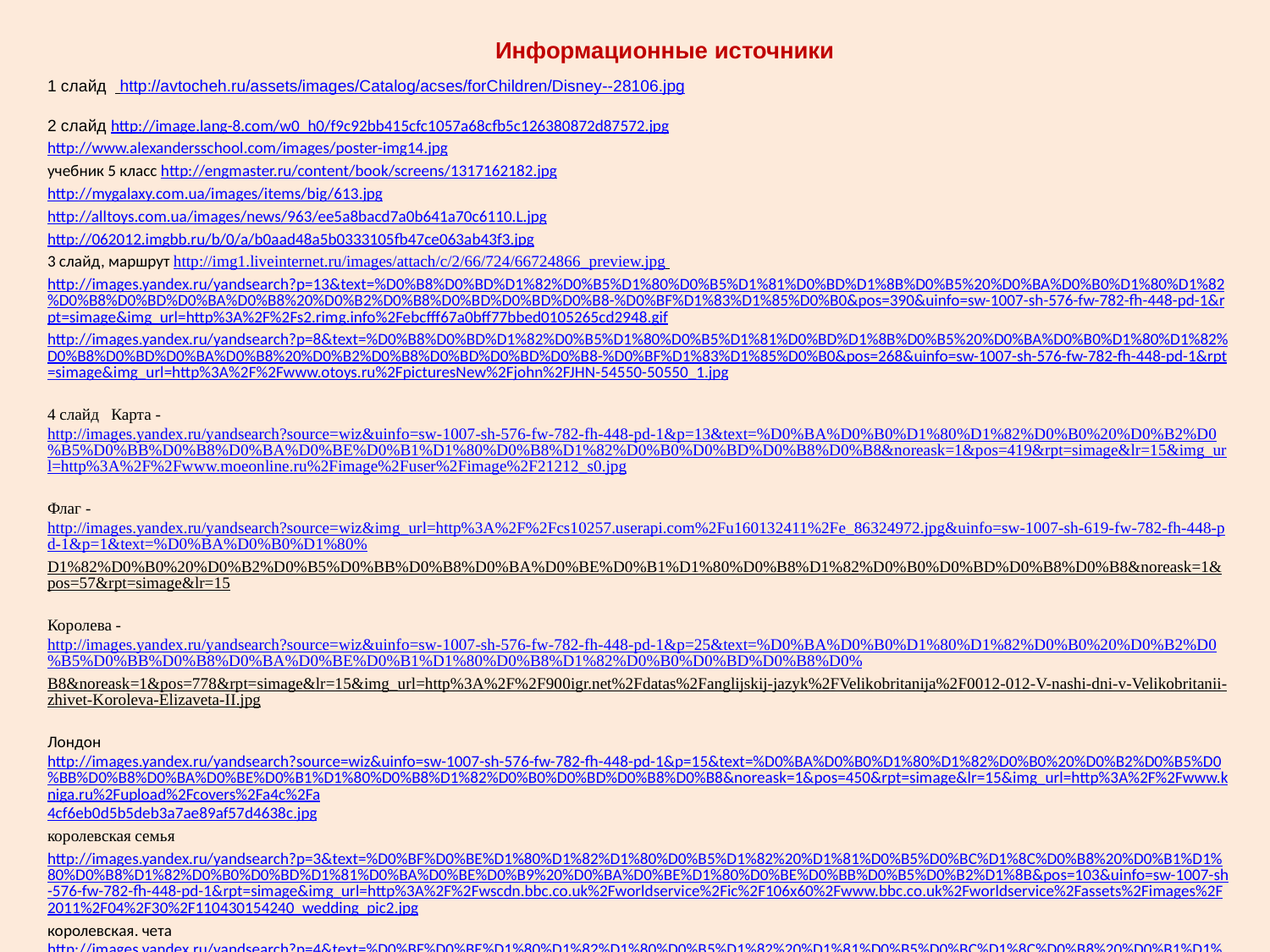

# Информационные источники
1 слайд   http://avtocheh.ru/assets/images/Catalog/acses/forChildren/Disney--28106.jpg

2 слайд http://image.lang-8.com/w0_h0/f9c92bb415cfc1057a68cfb5c126380872d87572.jpg
http://www.alexandersschool.com/images/poster-img14.jpg
учебник 5 класс http://engmaster.ru/content/book/screens/1317162182.jpg
http://mygalaxy.com.ua/images/items/big/613.jpg
http://alltoys.com.ua/images/news/963/ee5a8bacd7a0b641a70c6110.L.jpg
http://062012.imgbb.ru/b/0/a/b0aad48a5b0333105fb47ce063ab43f3.jpg
3 слайд, маршрут http://img1.liveinternet.ru/images/attach/c/2/66/724/66724866_preview.jpg
http://images.yandex.ru/yandsearch?p=13&text=%D0%B8%D0%BD%D1%82%D0%B5%D1%80%D0%B5%D1%81%D0%BD%D1%8B%D0%B5%20%D0%BA%D0%B0%D1%80%D1%82%D0%B8%D0%BD%D0%BA%D0%B8%20%D0%B2%D0%B8%D0%BD%D0%BD%D0%B8-%D0%BF%D1%83%D1%85%D0%B0&pos=390&uinfo=sw-1007-sh-576-fw-782-fh-448-pd-1&rpt=simage&img_url=http%3A%2F%2Fs2.rimg.info%2Febcfff67a0bff77bbed0105265cd2948.gif
http://images.yandex.ru/yandsearch?p=8&text=%D0%B8%D0%BD%D1%82%D0%B5%D1%80%D0%B5%D1%81%D0%BD%D1%8B%D0%B5%20%D0%BA%D0%B0%D1%80%D1%82%D0%B8%D0%BD%D0%BA%D0%B8%20%D0%B2%D0%B8%D0%BD%D0%BD%D0%B8-%D0%BF%D1%83%D1%85%D0%B0&pos=268&uinfo=sw-1007-sh-576-fw-782-fh-448-pd-1&rpt=simage&img_url=http%3A%2F%2Fwww.otoys.ru%2FpicturesNew%2Fjohn%2FJHN-54550-50550_1.jpg
4 слайд   Карта - http://images.yandex.ru/yandsearch?source=wiz&uinfo=sw-1007-sh-576-fw-782-fh-448-pd-1&p=13&text=%D0%BA%D0%B0%D1%80%D1%82%D0%B0%20%D0%B2%D0%B5%D0%BB%D0%B8%D0%BA%D0%BE%D0%B1%D1%80%D0%B8%D1%82%D0%B0%D0%BD%D0%B8%D0%B8&noreask=1&pos=419&rpt=simage&lr=15&img_url=http%3A%2F%2Fwww.moeonline.ru%2Fimage%2Fuser%2Fimage%2F21212_s0.jpg
Флаг - http://images.yandex.ru/yandsearch?source=wiz&img_url=http%3A%2F%2Fcs10257.userapi.com%2Fu160132411%2Fe_86324972.jpg&uinfo=sw-1007-sh-619-fw-782-fh-448-pd-1&p=1&text=%D0%BA%D0%B0%D1%80%
D1%82%D0%B0%20%D0%B2%D0%B5%D0%BB%D0%B8%D0%BA%D0%BE%D0%B1%D1%80%D0%B8%D1%82%D0%B0%D0%BD%D0%B8%D0%B8&noreask=1&pos=57&rpt=simage&lr=15
Королева - http://images.yandex.ru/yandsearch?source=wiz&uinfo=sw-1007-sh-576-fw-782-fh-448-pd-1&p=25&text=%D0%BA%D0%B0%D1%80%D1%82%D0%B0%20%D0%B2%D0%B5%D0%BB%D0%B8%D0%BA%D0%BE%D0%B1%D1%80%D0%B8%D1%82%D0%B0%D0%BD%D0%B8%D0%
B8&noreask=1&pos=778&rpt=simage&lr=15&img_url=http%3A%2F%2F900igr.net%2Fdatas%2Fanglijskij-jazyk%2FVelikobritanija%2F0012-012-V-nashi-dni-v-Velikobritanii-zhivet-Koroleva-Elizaveta-II.jpg
Лондон http://images.yandex.ru/yandsearch?source=wiz&uinfo=sw-1007-sh-576-fw-782-fh-448-pd-1&p=15&text=%D0%BA%D0%B0%D1%80%D1%82%D0%B0%20%D0%B2%D0%B5%D0%BB%D0%B8%D0%BA%D0%BE%D0%B1%D1%80%D0%B8%D1%82%D0%B0%D0%BD%D0%B8%D0%B8&noreask=1&pos=450&rpt=simage&lr=15&img_url=http%3A%2F%2Fwww.kniga.ru%2Fupload%2Fcovers%2Fa4c%2Fa4cf6eb0d5b5deb3a7ae89af57d4638c.jpg
королевская семья
http://images.yandex.ru/yandsearch?p=3&text=%D0%BF%D0%BE%D1%80%D1%82%D1%80%D0%B5%D1%82%20%D1%81%D0%B5%D0%BC%D1%8C%D0%B8%20%D0%B1%D1%80%D0%B8%D1%82%D0%B0%D0%BD%D1%81%D0%BA%D0%BE%D0%B9%20%D0%BA%D0%BE%D1%80%D0%BE%D0%BB%D0%B5%D0%B2%D1%8B&pos=103&uinfo=sw-1007-sh-576-fw-782-fh-448-pd-1&rpt=simage&img_url=http%3A%2F%2Fwscdn.bbc.co.uk%2Fworldservice%2Fic%2F106x60%2Fwww.bbc.co.uk%2Fworldservice%2Fassets%2Fimages%2F2011%2F04%2F30%2F110430154240_wedding_pic2.jpg
королевская. чета http://images.yandex.ru/yandsearch?p=4&text=%D0%BF%D0%BE%D1%80%D1%82%D1%80%D0%B5%D1%82%20%D1%81%D0%B5%D0%BC%D1%8C%D0%B8%20%D0%B1%D1%80%D0%B8%D1%82%D0%B0%D0%BD%D1%81%D0%BA%D0%BE%D0%B9%20%D0%BA%D0%BE%D1%80%D0%BE%D0%BB%D0%B5%D0%B2%D1%8B&pos=124&uinfo=sw-1007-sh-576-fw-782-fh-448-pd-1&rpt=simage&img_url=http%3A%2F%2Fwww.isok.ru%2Fimg%2Ffull%2F3a67f44ee1d7ec95a4dd0012001950e4.jpg
Её Величество http://images.yandex.ru/yandsearch?p=8&text=%D0%BF%D0%BE%D1%80%D1%82%D1%80%D0%B5%D1%82%20%D1%81%D0%B5%D0%BC%D1%8C%D0%B8%20%D0%B1%D1%80%D0%B8%D1%82%D0%B0%D0%BD%D1%81%D0%BA%D0%BE%D0%B9%20%D0%BA%D0%BE%D1%80%D0%BE%D0%BB%D0%B5%D0%B2%D1%8B&pos=255&uinfo=sw-1007-sh-576-fw-782-fh-448-pd-1&rpt=simage&img_url=http%3A%2F%2Fwww.edukation.com.ua%2Fupload_news%2F371%2F2803_3_1332943967.jpg
С девочкой  http://jetsetter.ua/data/storys/92/42/9242_111263_1356510138.jpg
http://teiuby.eu/wp-content/plugins/rss-poster/cache/56bb8_530393.jpg
свадьба принца http://www.thepunch.com.au/images/uploads/Officialweddingmain.gif
С сыновьями  http://media.elsiglodetorreon.com.mx/g/2003/06/12675.jpeg